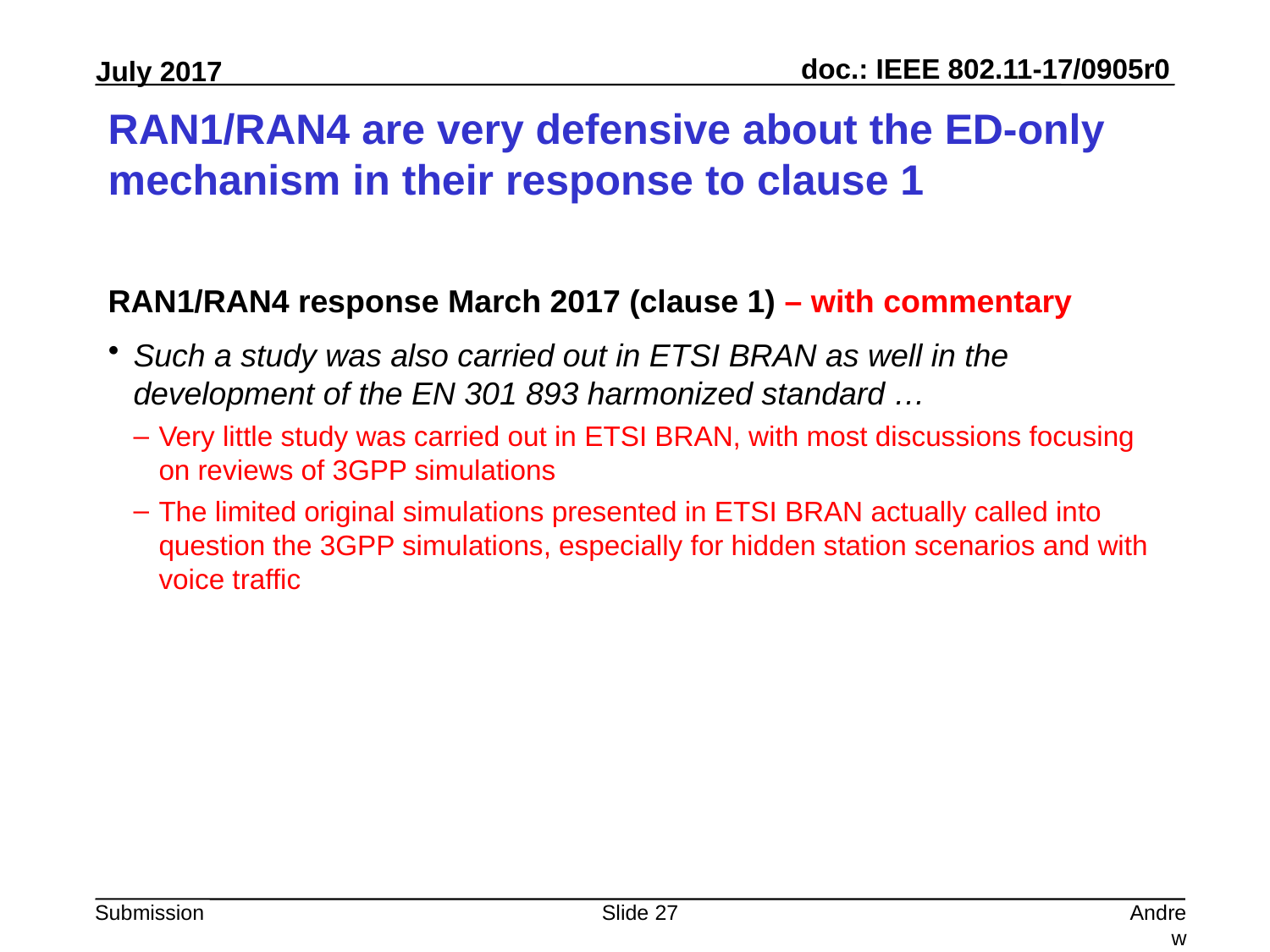

# RAN1/RAN4 are very defensive about the ED-only mechanism in their response to clause 1
RAN1/RAN4 response March 2017 (clause 1) – with commentary
Such a study was also carried out in ETSI BRAN as well in the development of the EN 301 893 harmonized standard …
Very little study was carried out in ETSI BRAN, with most discussions focusing on reviews of 3GPP simulations
The limited original simulations presented in ETSI BRAN actually called into question the 3GPP simulations, especially for hidden station scenarios and with voice traffic

Slide 27
Andrew Myles, Cisco